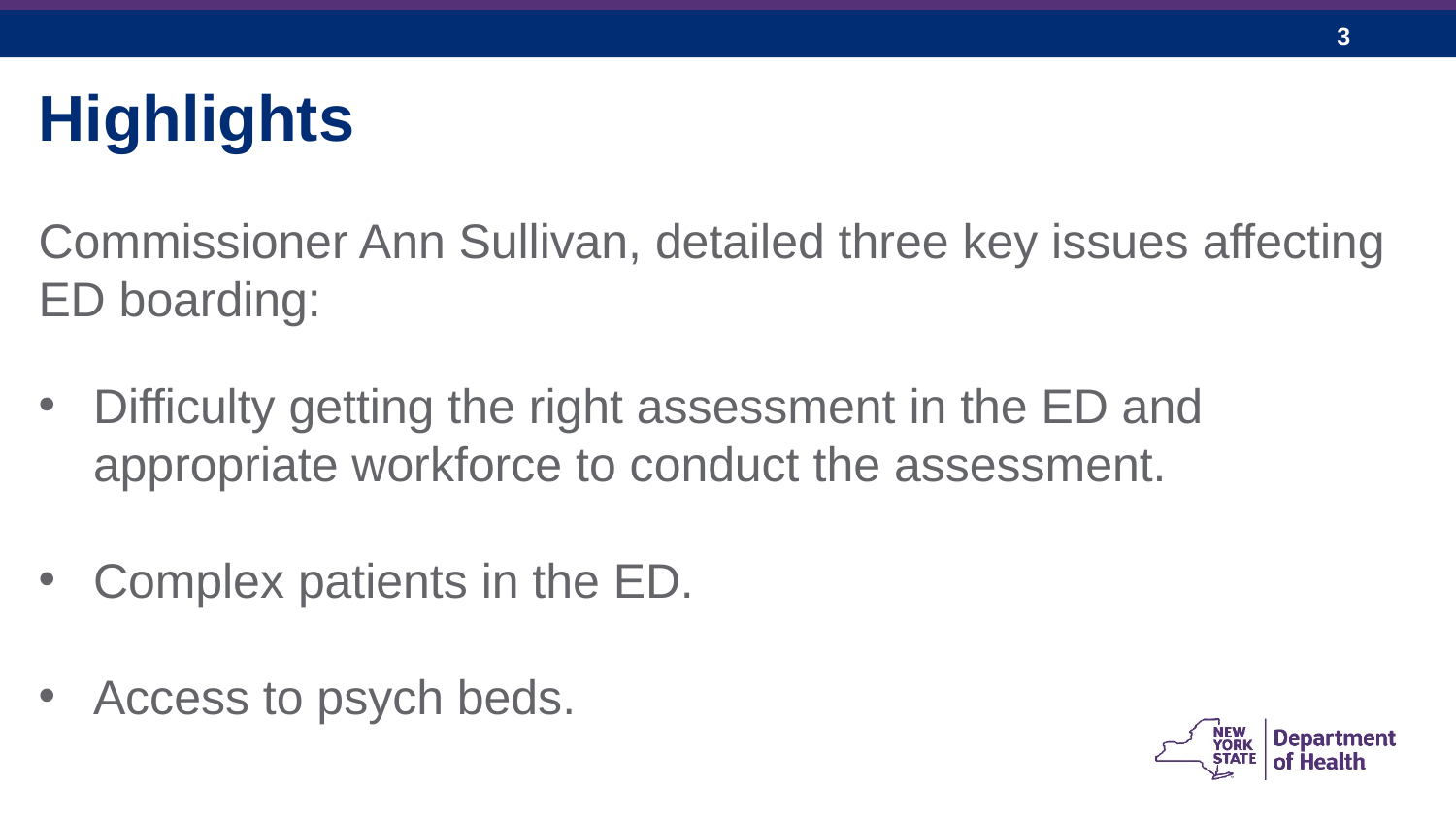

Highlights
Commissioner Ann Sullivan, detailed three key issues affecting ED boarding:

Difficulty getting the right assessment in the ED and appropriate workforce to conduct the assessment.

Complex patients in the ED.

Access to psych beds.